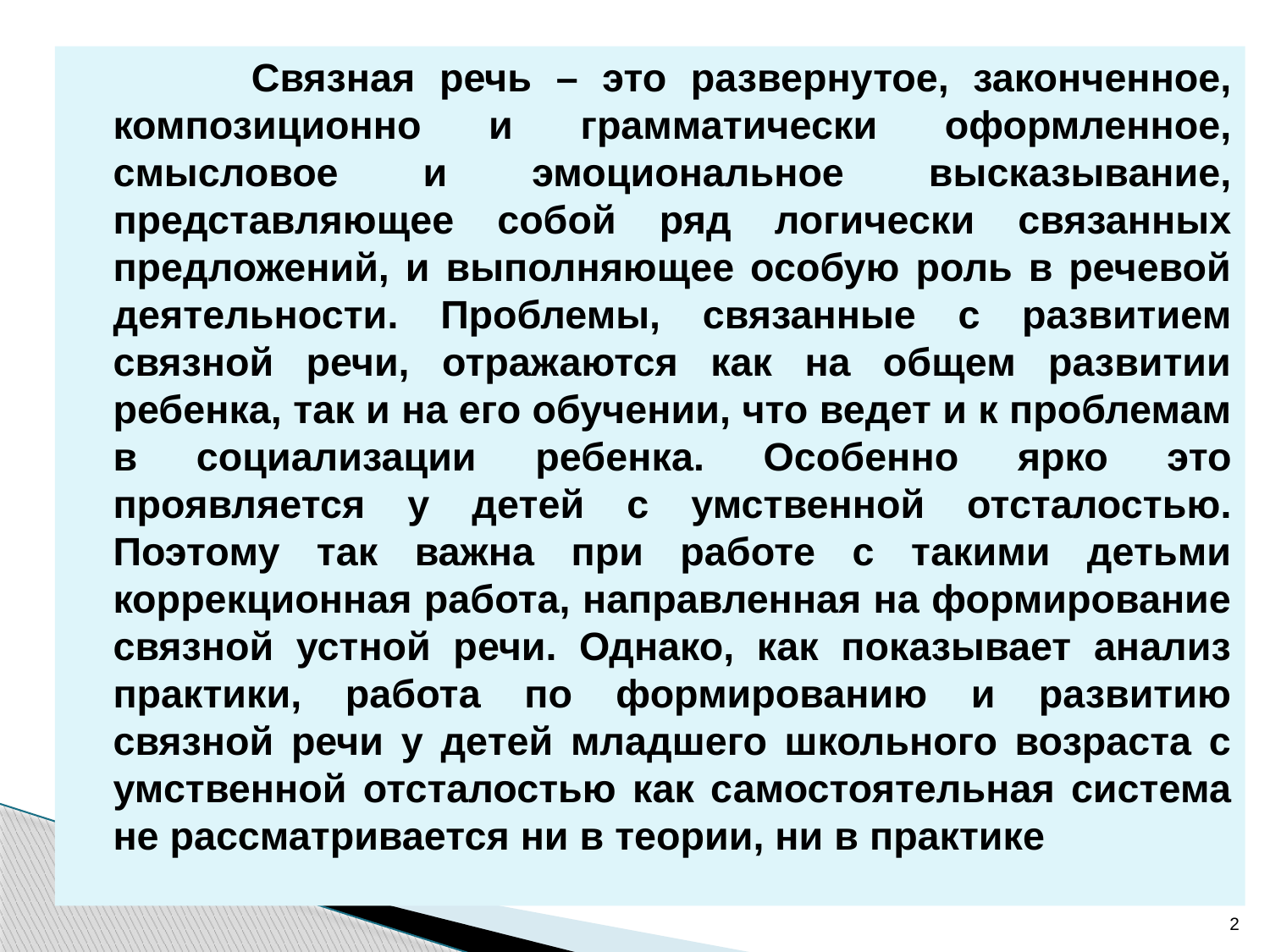

Связная речь – это развернутое, законченное, композиционно и грамматически оформленное, смысловое и эмоциональное высказывание, представляющее собой ряд логически связанных предложений, и выполняющее особую роль в речевой деятельности. Проблемы, связанные с развитием связной речи, отражаются как на общем развитии ребенка, так и на его обучении, что ведет и к проблемам в социализации ребенка. Особенно ярко это проявляется у детей с умственной отсталостью. Поэтому так важна при работе с такими детьми коррекционная работа, направленная на формирование связной устной речи. Однако, как показывает анализ практики, работа по формированию и развитию связной речи у детей младшего школьного возраста с умственной отсталостью как самостоятельная система не рассматривается ни в теории, ни в практике

2